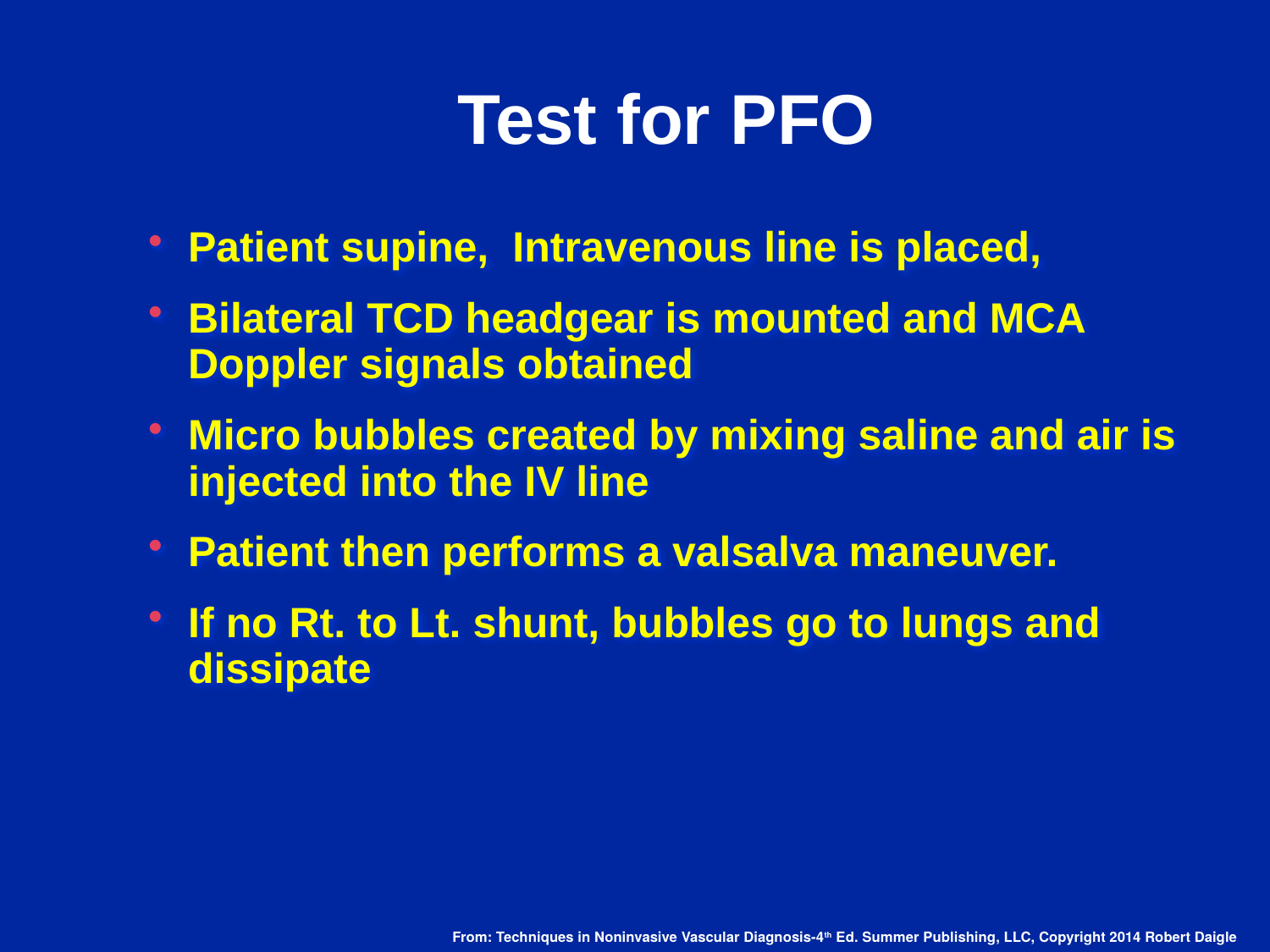

# Test for PFO
Patient supine,  Intravenous line is placed,
Bilateral TCD headgear is mounted and MCA Doppler signals obtained
Micro bubbles created by mixing saline and air is injected into the IV line
Patient then performs a valsalva maneuver.
If no Rt. to Lt. shunt, bubbles go to lungs and dissipate